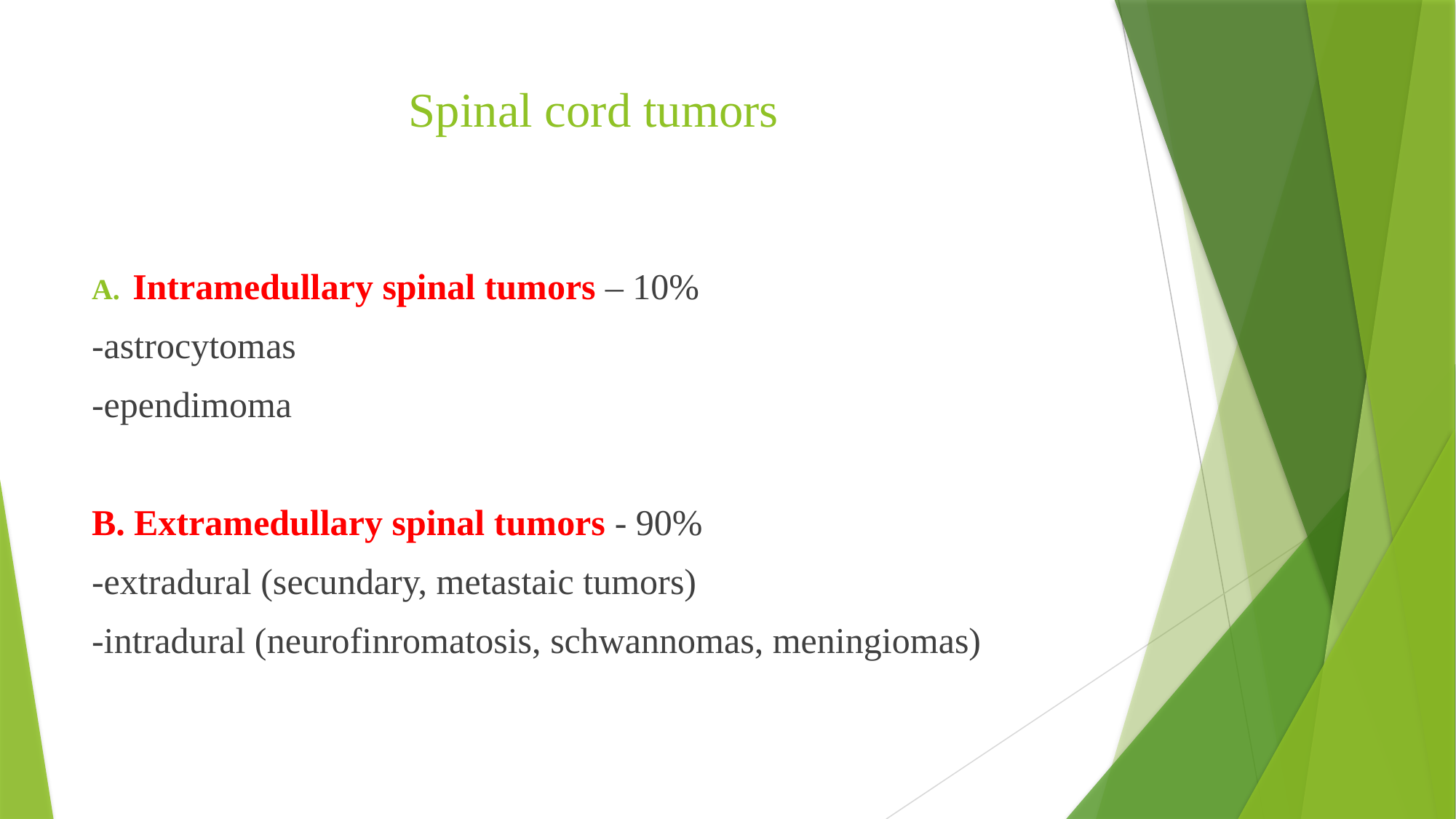

# Spinal cord tumors
Intramedullary spinal tumors – 10%
-astrocytomas
-ependimoma

B. Extramedullary spinal tumors - 90%
-extradural (secundary, metastaic tumors)
-intradural (neurofinromatosis, schwannomas, meningiomas)